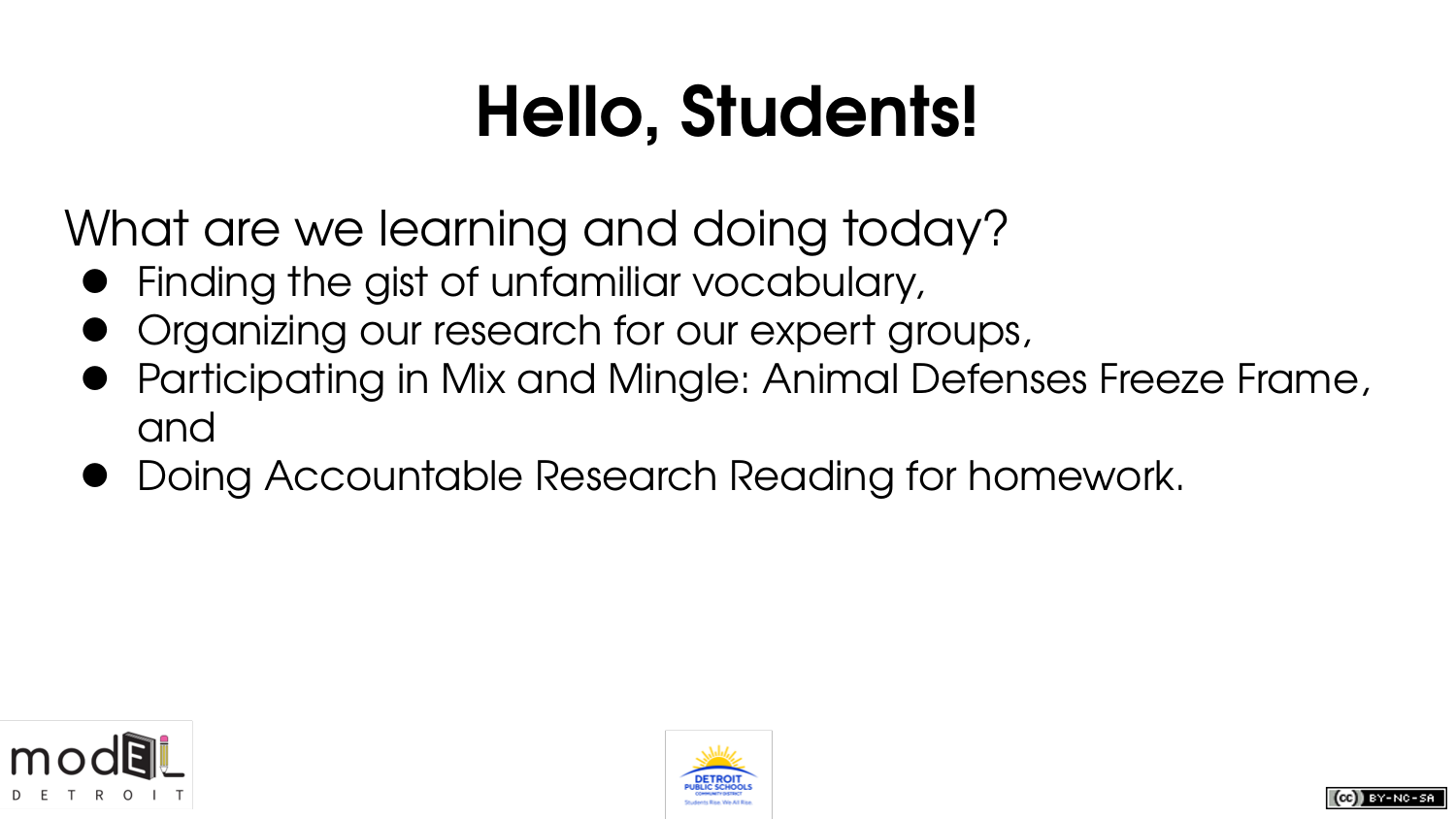

# Hello, Students!
What are we learning and doing today?
Finding the gist of unfamiliar vocabulary,
Organizing our research for our expert groups,
Participating in Mix and Mingle: Animal Defenses Freeze Frame, and
Doing Accountable Research Reading for homework.